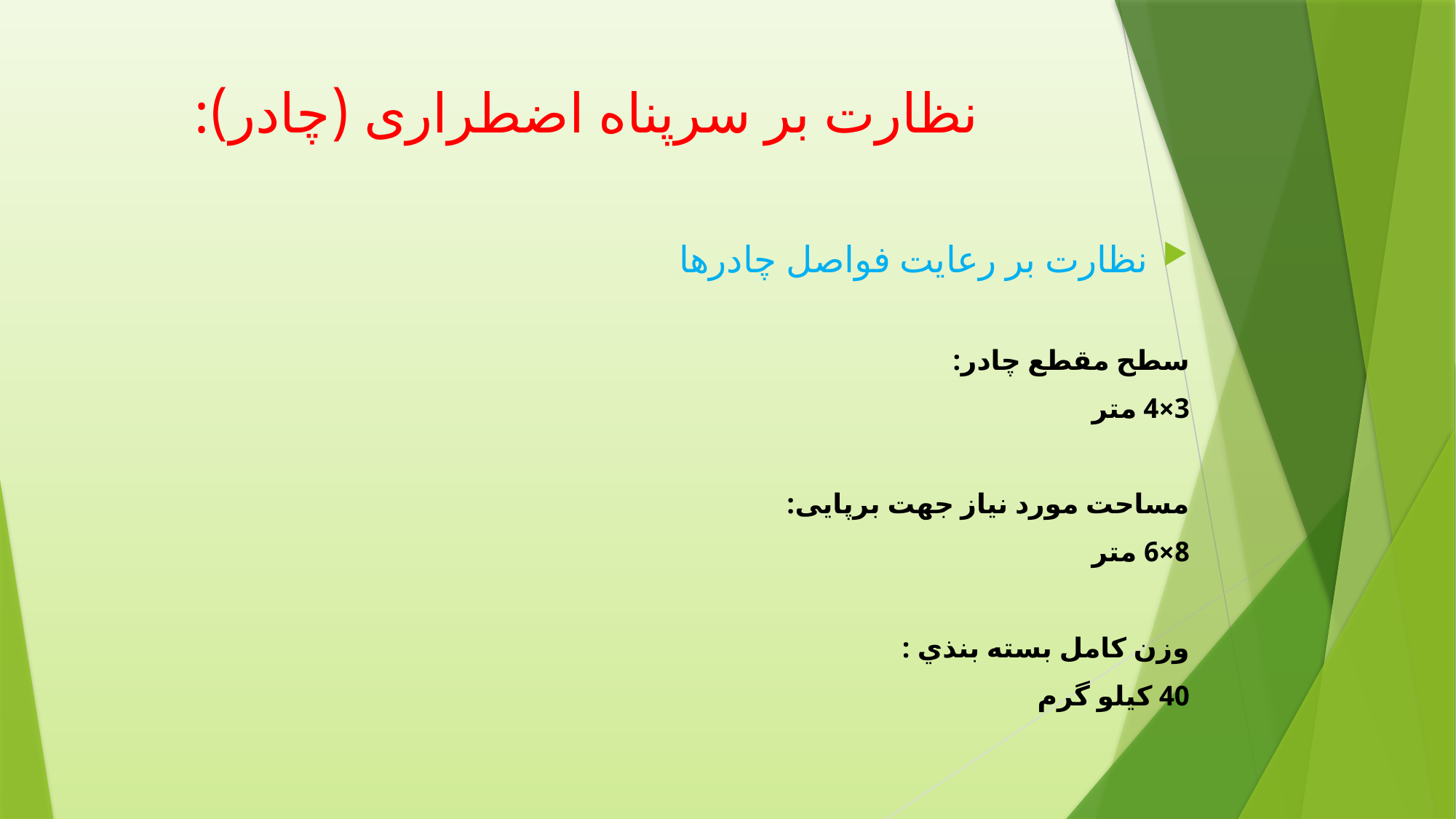

# نظارت بر سرپناه اضطراری (چادر):
نظارت بر رعايت فواصل چادرها

سطح مقطع چادر:
3×4 متر

مساحت مورد نیاز جهت برپايی:
8×6 متر

وزن کامل بسته بنذي :
40 کیلو گرم